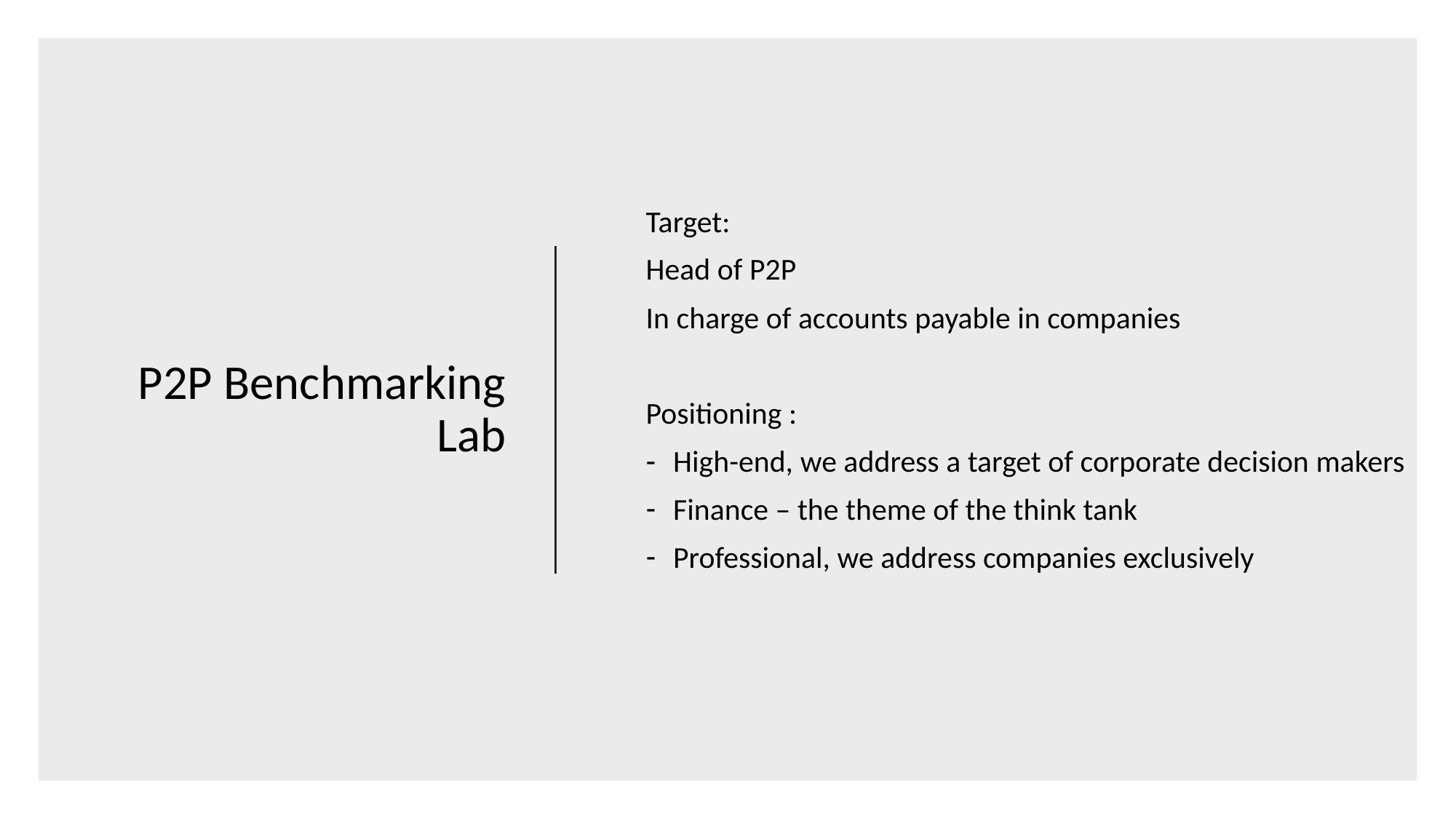

Target:
Head of P2P
In charge of accounts payable in companies

Positioning :
High-end, we address a target of corporate decision makers
Finance – the theme of the think tank
Professional, we address companies exclusively

# P2P Benchmarking Lab